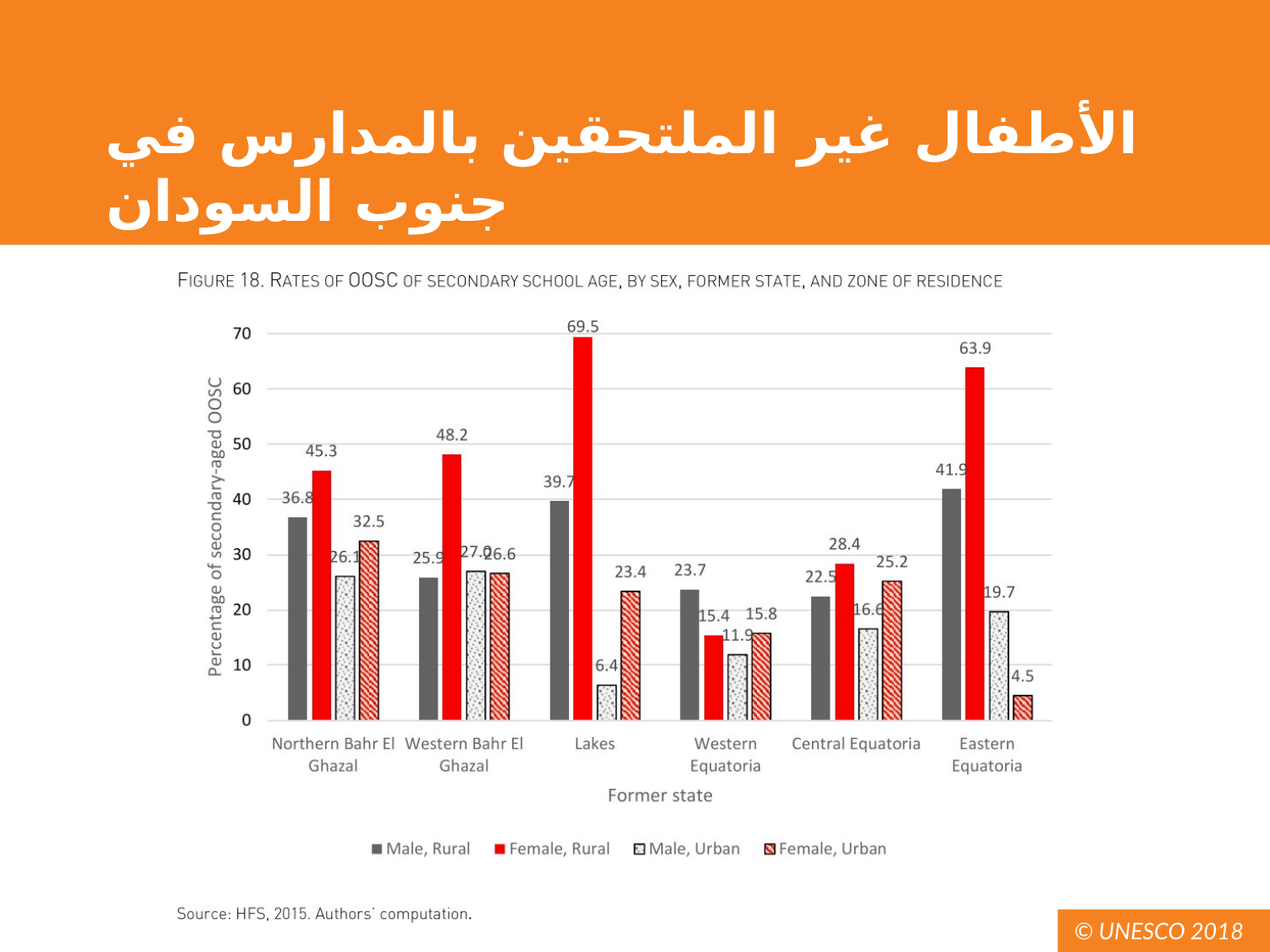

# الأطفال غير الملتحقين بالمدارس في جنوب السودان

© UNESCO 2018